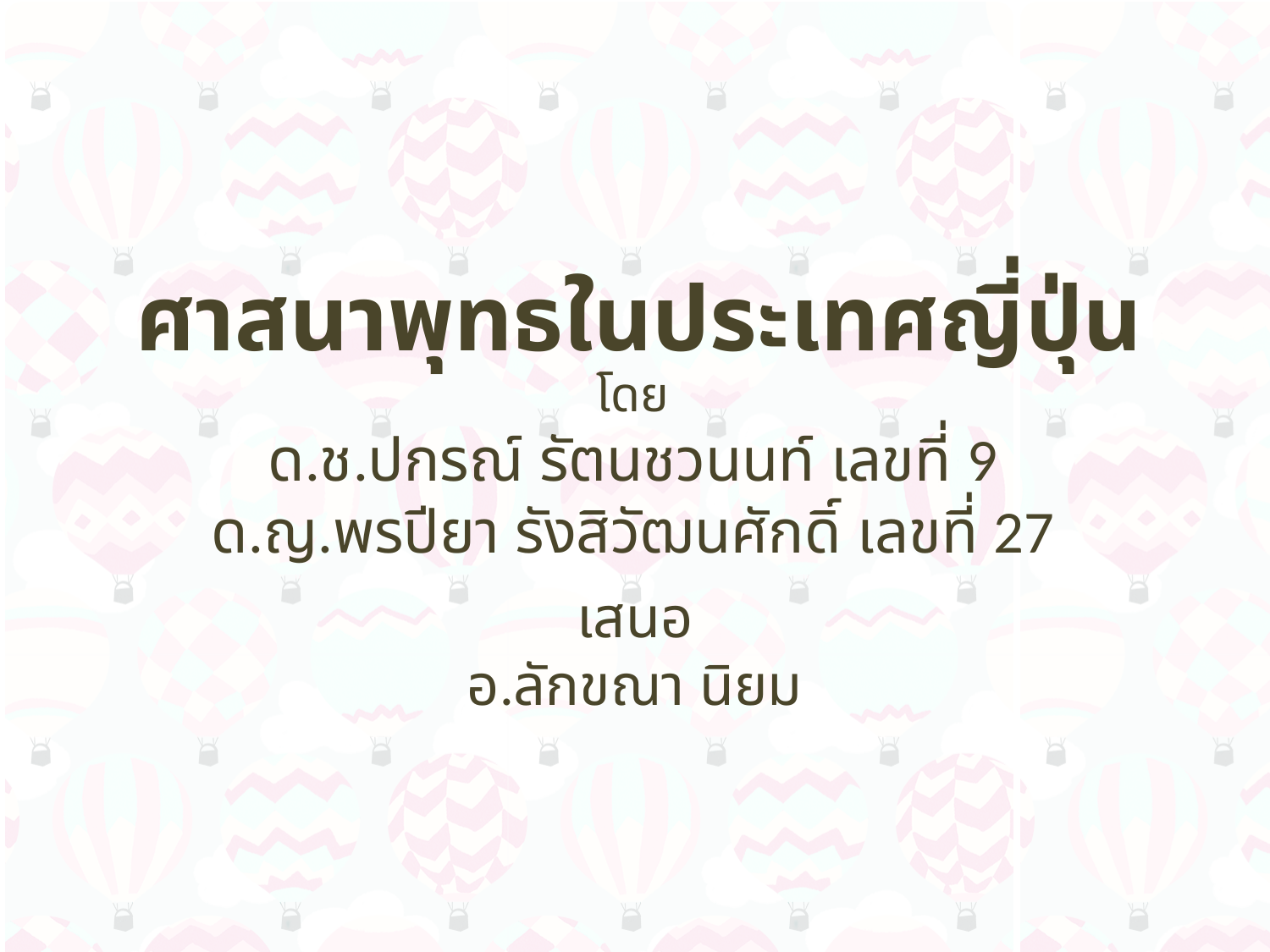

# ศาสนาพุทธในประเทศญี่ปุ่น
โดย
ด.ช.ปกรณ์ รัตนชวนนท์ เลขที่ 9
ด.ญ.พรปียา รังสิวัฒนศักดิ์ เลขที่ 27
เสนอ
อ.ลักขณา นิยม